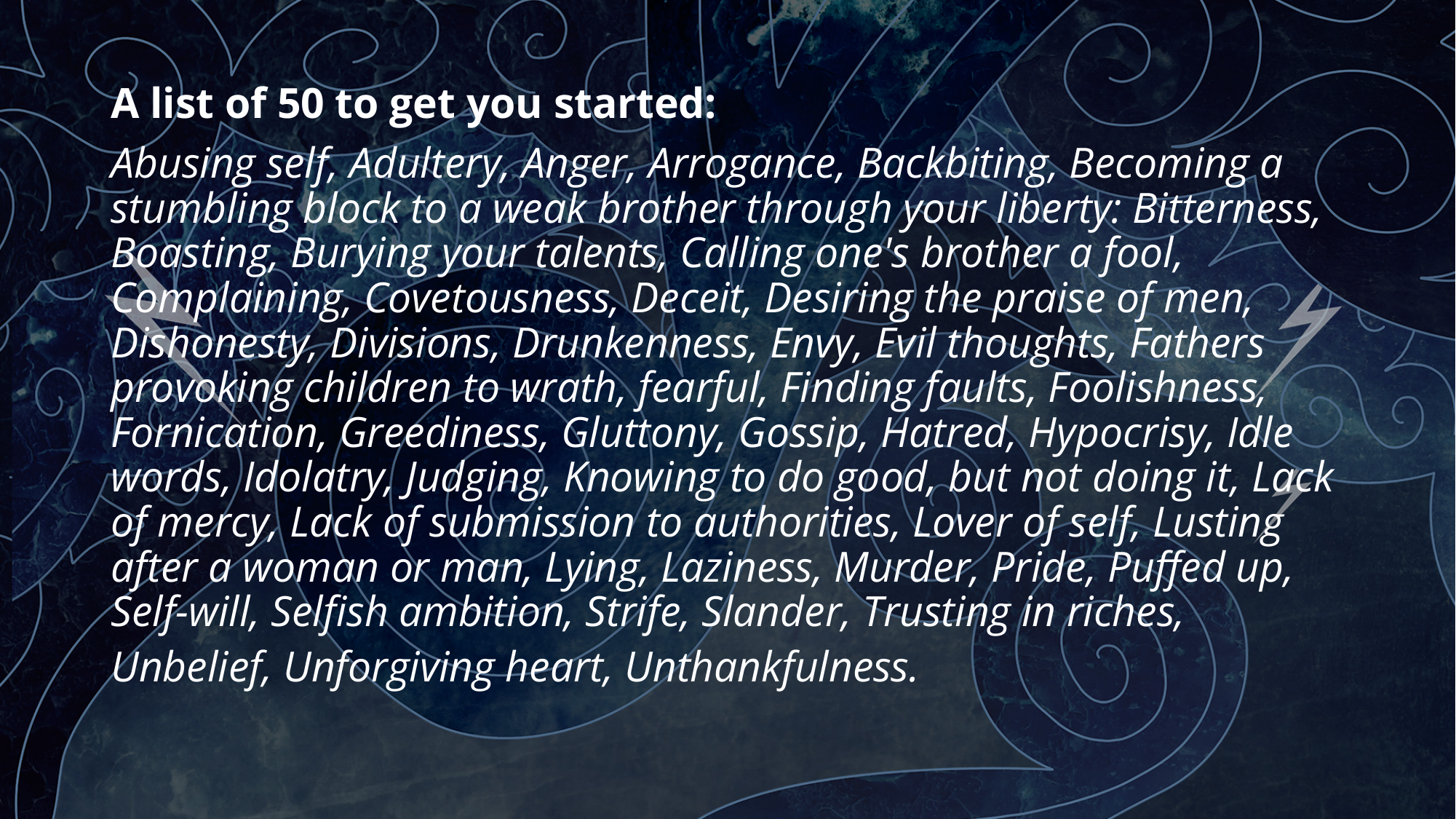

A list of 50 to get you started:
Abusing self, Adultery, Anger, Arrogance, Backbiting, Becoming a stumbling block to a weak brother through your liberty: Bitterness, Boasting, Burying your talents, Calling one's brother a fool, Complaining, Covetousness, Deceit, Desiring the praise of men, Dishonesty, Divisions, Drunkenness, Envy, Evil thoughts, Fathers provoking children to wrath, fearful, Finding faults, Foolishness, Fornication, Greediness, Gluttony, Gossip, Hatred, Hypocrisy, Idle words, Idolatry, Judging, Knowing to do good, but not doing it, Lack of mercy, Lack of submission to authorities, Lover of self, Lusting after a woman or man, Lying, Laziness, Murder, Pride, Puffed up, Self-will, Selfish ambition, Strife, Slander, Trusting in riches, Unbelief, Unforgiving heart, Unthankfulness.